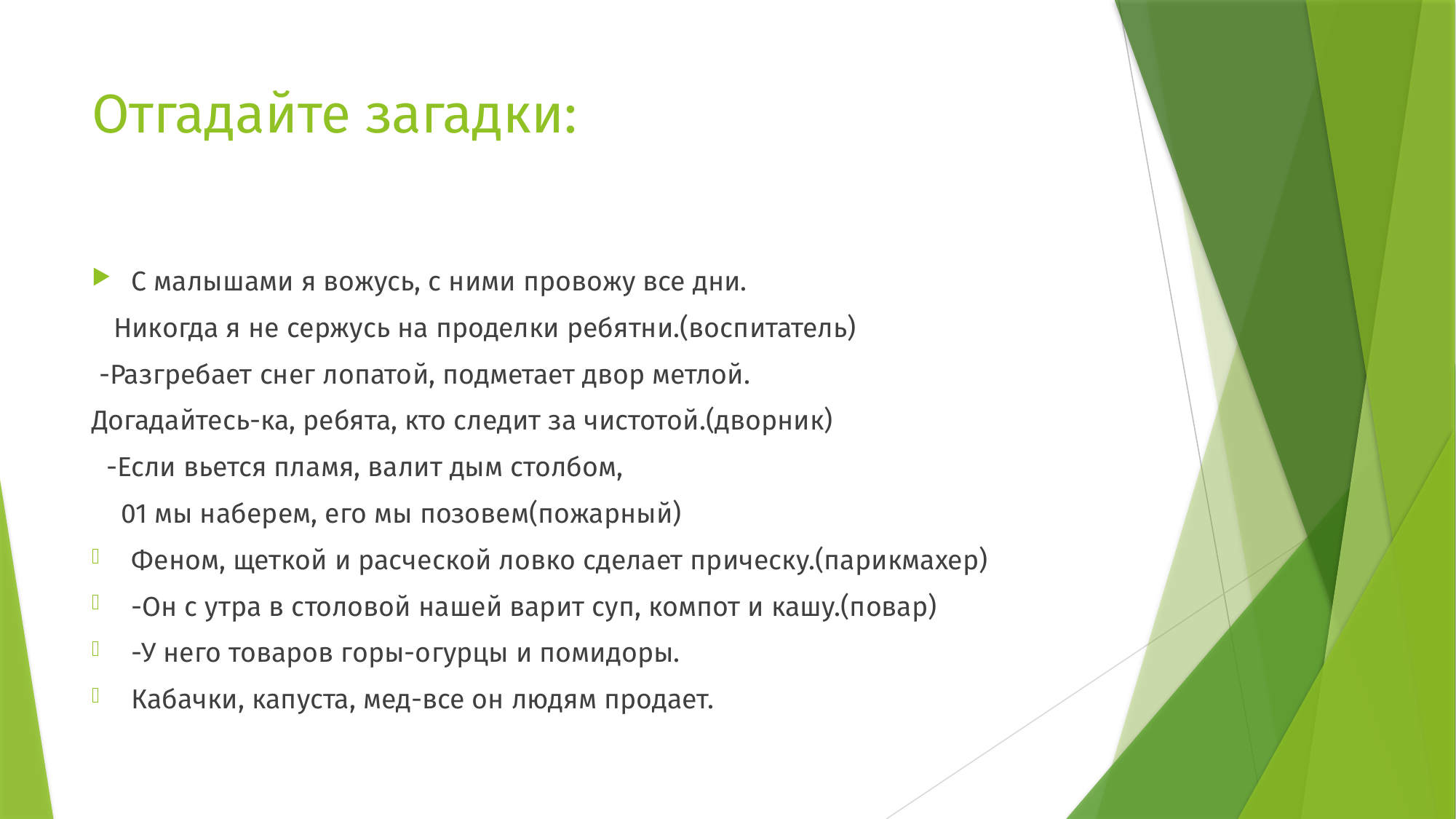

# Отгадайте загадки:
С малышами я вожусь, с ними провожу все дни.
   Никогда я не сержусь на проделки ребятни.(воспитатель)
 -Разгребает снег лопатой, подметает двор метлой.
Догадайтесь-ка, ребята, кто следит за чистотой.(дворник)
  -Если вьется пламя, валит дым столбом,
    01 мы наберем, его мы позовем(пожарный)
Феном, щеткой и расческой ловко сделает прическу.(парикмахер)
-Он с утра в столовой нашей варит суп, компот и кашу.(повар)
-У него товаров горы-огурцы и помидоры.
Кабачки, капуста, мед-все он людям продает.